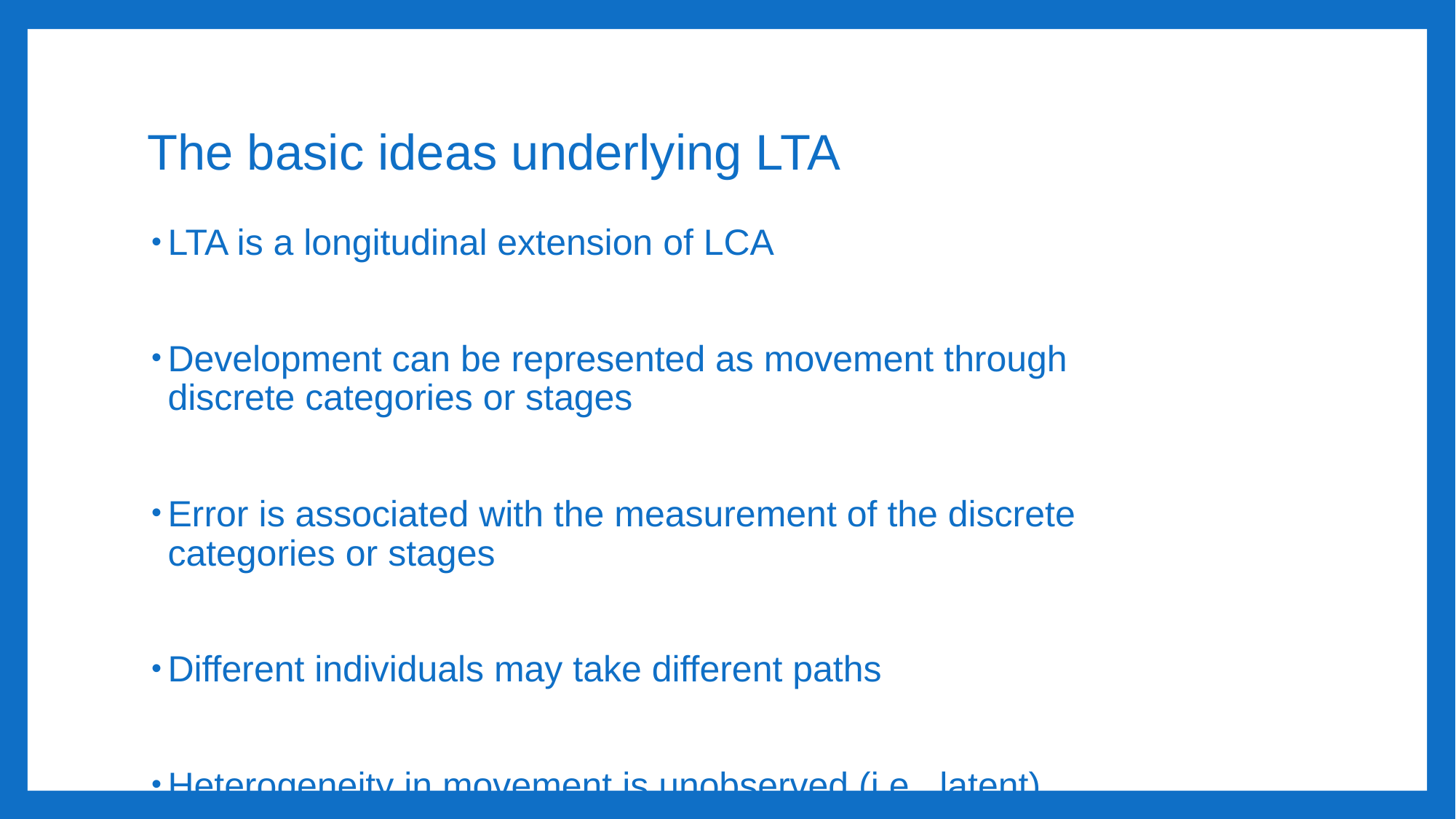

# The basic ideas underlying LTA
LTA is a longitudinal extension of LCA

Development can be represented as movement through discrete categories or stages

Error is associated with the measurement of the discrete categories or stages

Different individuals may take different paths

Heterogeneity in movement is unobserved (i.e., latent)